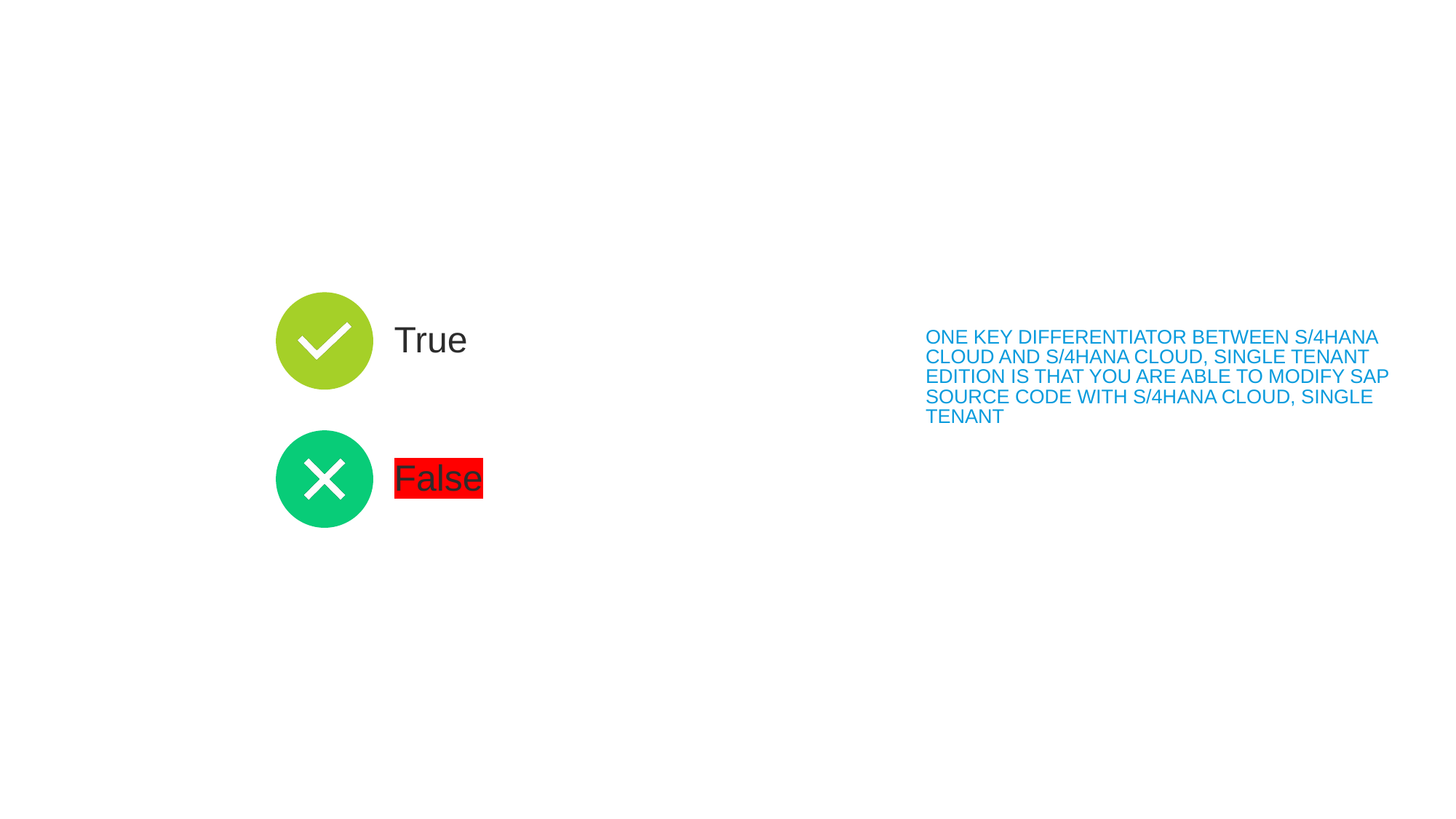

True
False
# One Key Differentiator between S/4HANA Cloud and S/4HANA Cloud, Single Tenant Edition is that you are able to modify SAP Source Code with S/4HANA Cloud, Single Tenant